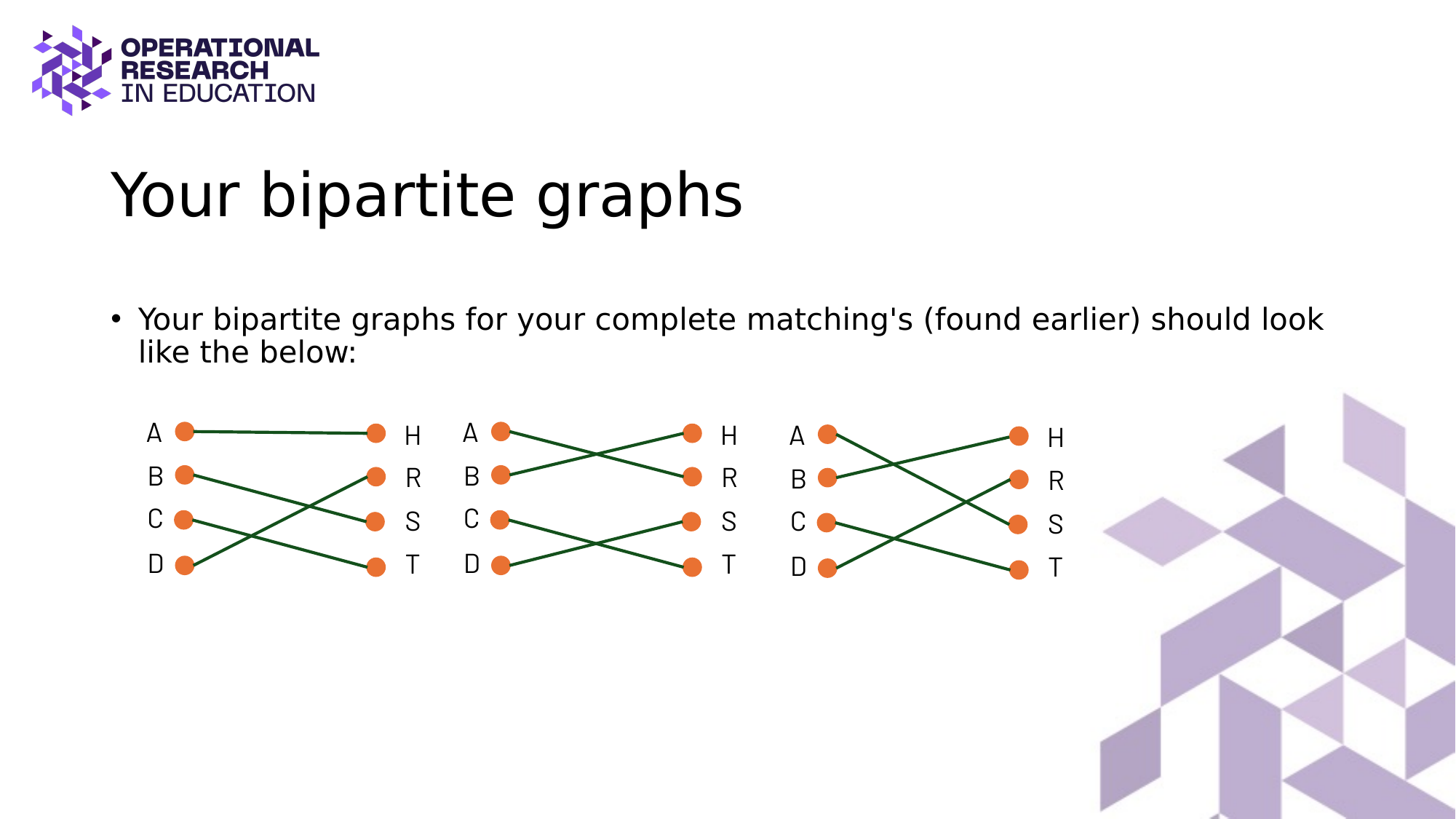

# Your bipartite graphs
Your bipartite graphs for your complete matching's (found earlier) should look like the below:

A
A
H
H
A
H

B
B
R
R
B
R

C
C
C
S
S
S

D
D
T
T
D
T